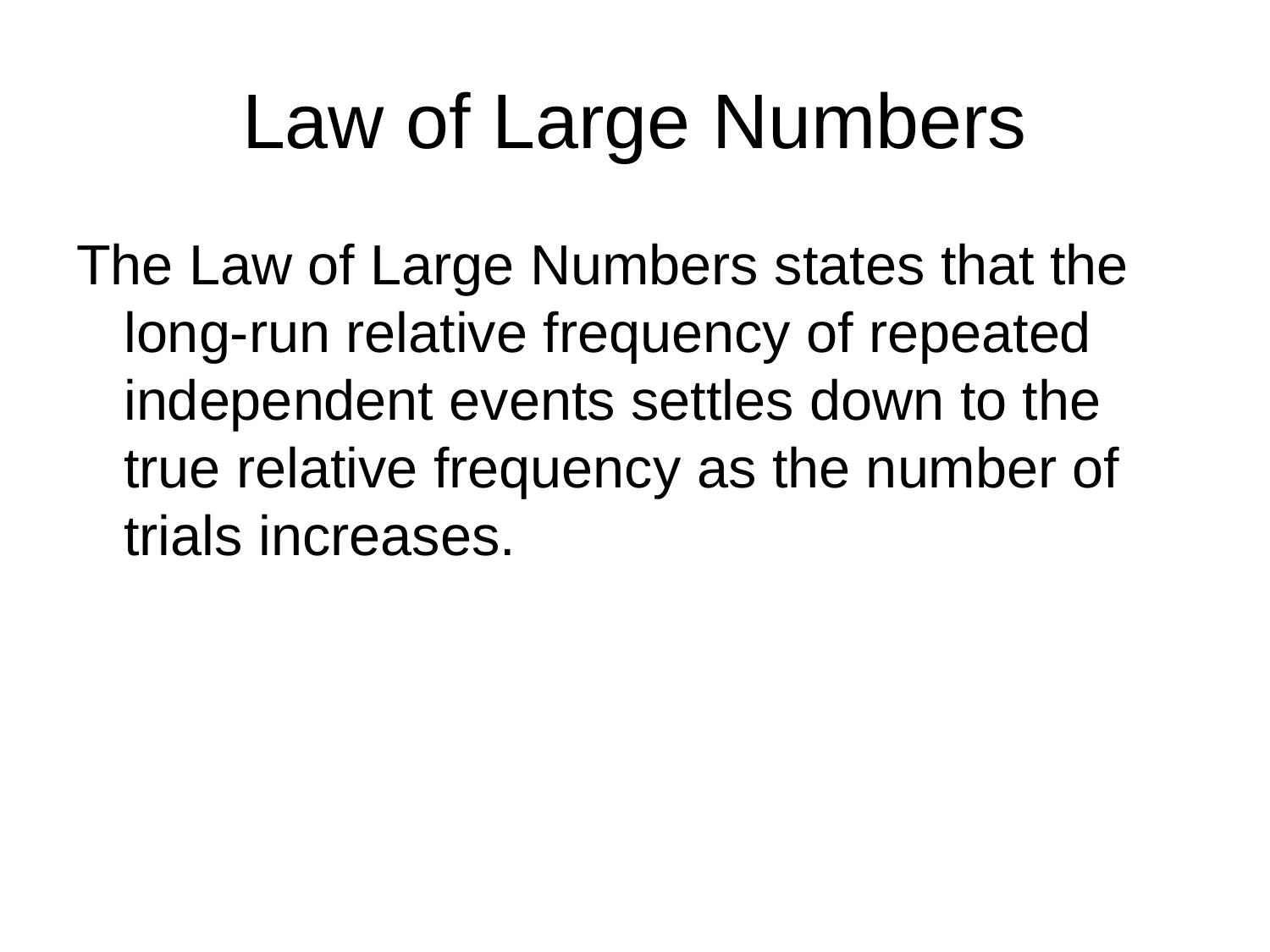

# Law of Large Numbers
The Law of Large Numbers states that the long-run relative frequency of repeated independent events settles down to the true relative frequency as the number of trials increases.